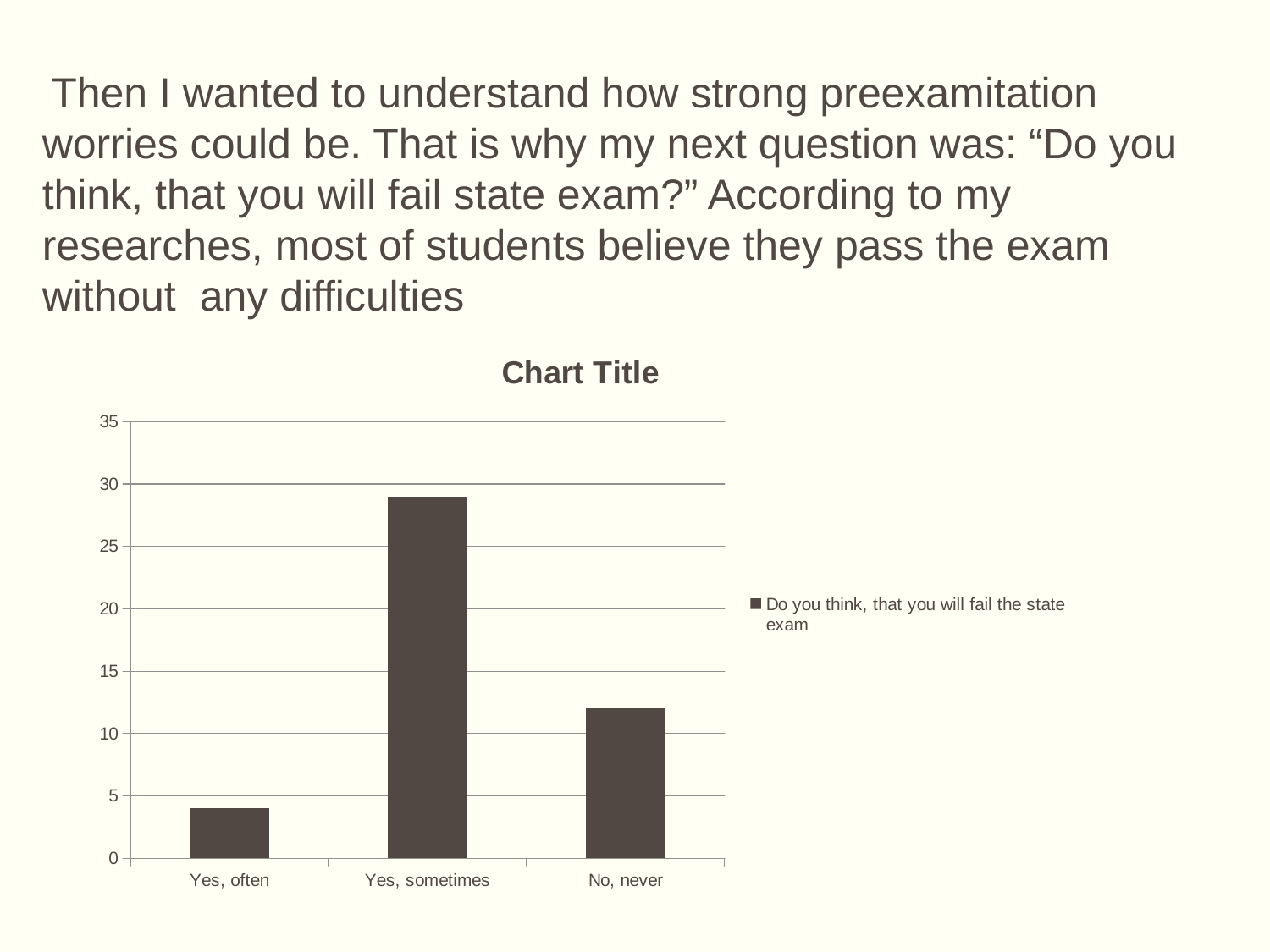

Then I wanted to understand how strong preexamitation worries could be. That is why my next question was: “Do you think, that you will fail state exam?” According to my researches, most of students believe they pass the exam without  any difficulties

[unsupported chart]